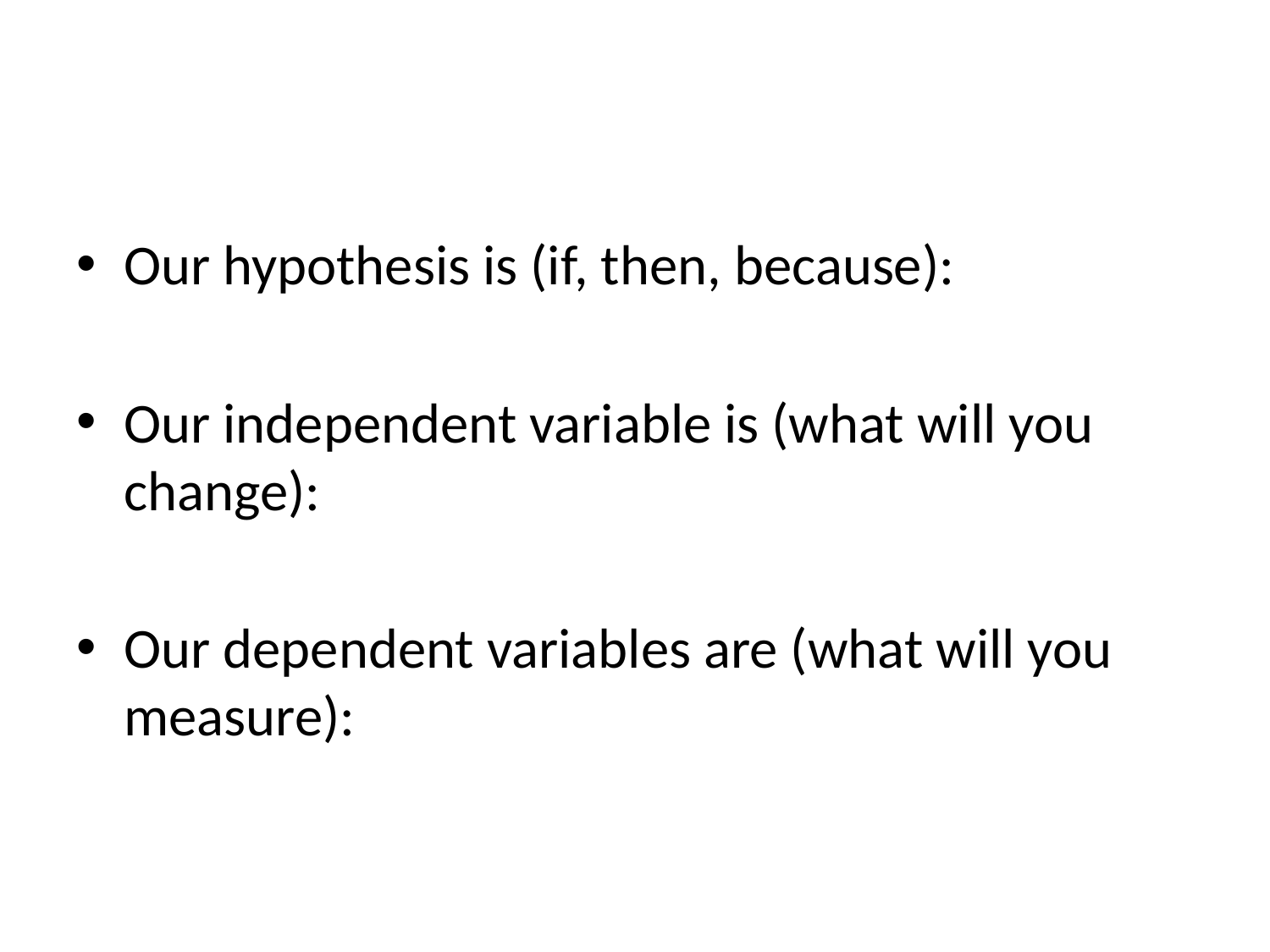

#
Our hypothesis is (if, then, because):

Our independent variable is (what will you change):

Our dependent variables are (what will you measure):